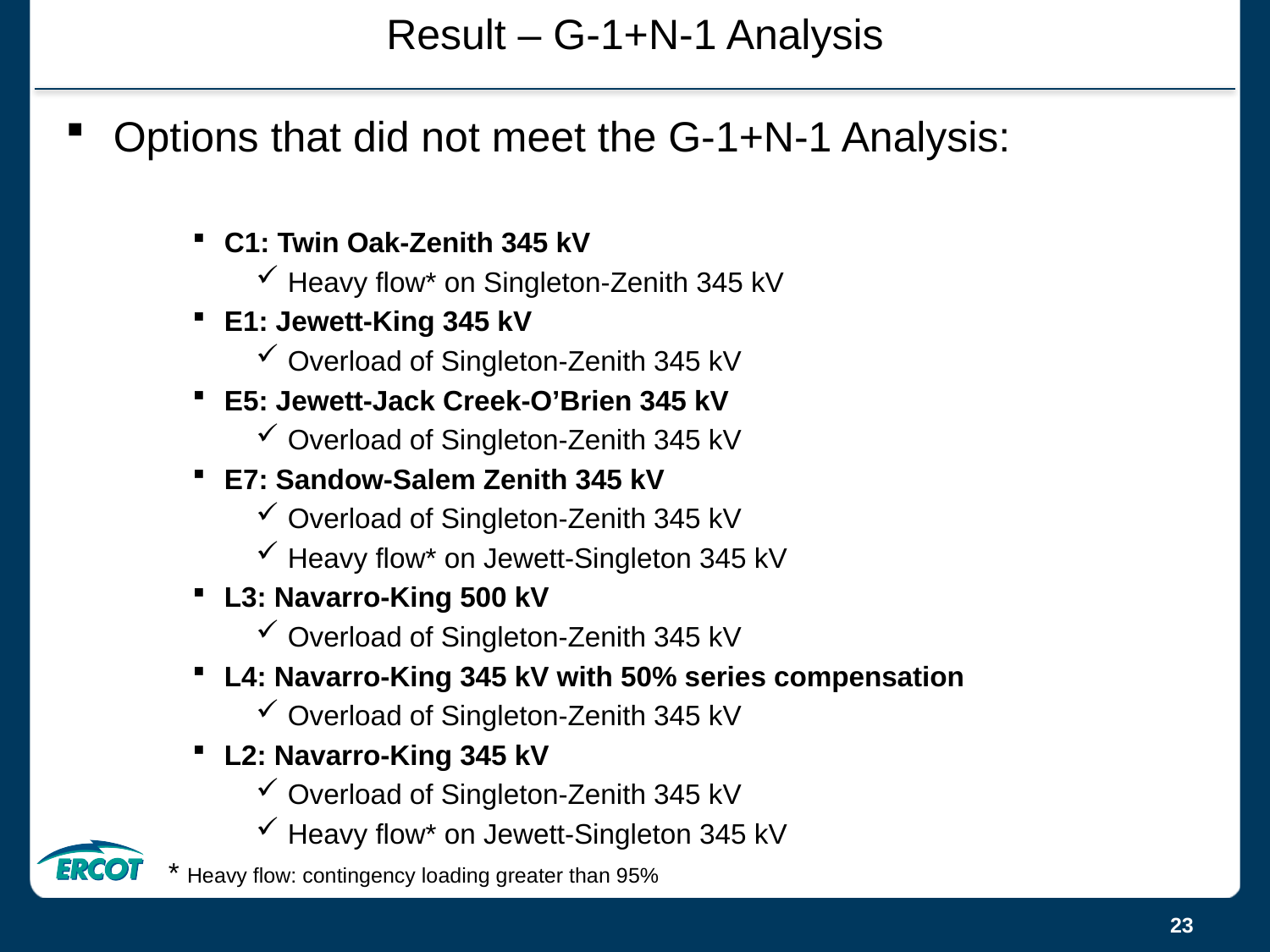

# Result – G-1+N-1 Analysis
Options that did not meet the G-1+N-1 Analysis:

C1: Twin Oak-Zenith 345 kV
Heavy flow* on Singleton-Zenith 345 kV
E1: Jewett-King 345 kV
Overload of Singleton-Zenith 345 kV
E5: Jewett-Jack Creek-O’Brien 345 kV
Overload of Singleton-Zenith 345 kV
E7: Sandow-Salem Zenith 345 kV
Overload of Singleton-Zenith 345 kV
Heavy flow* on Jewett-Singleton 345 kV
L3: Navarro-King 500 kV
Overload of Singleton-Zenith 345 kV
L4: Navarro-King 345 kV with 50% series compensation
Overload of Singleton-Zenith 345 kV
L2: Navarro-King 345 kV
Overload of Singleton-Zenith 345 kV
Heavy flow* on Jewett-Singleton 345 kV
     * Heavy flow: contingency loading greater than 95%
23